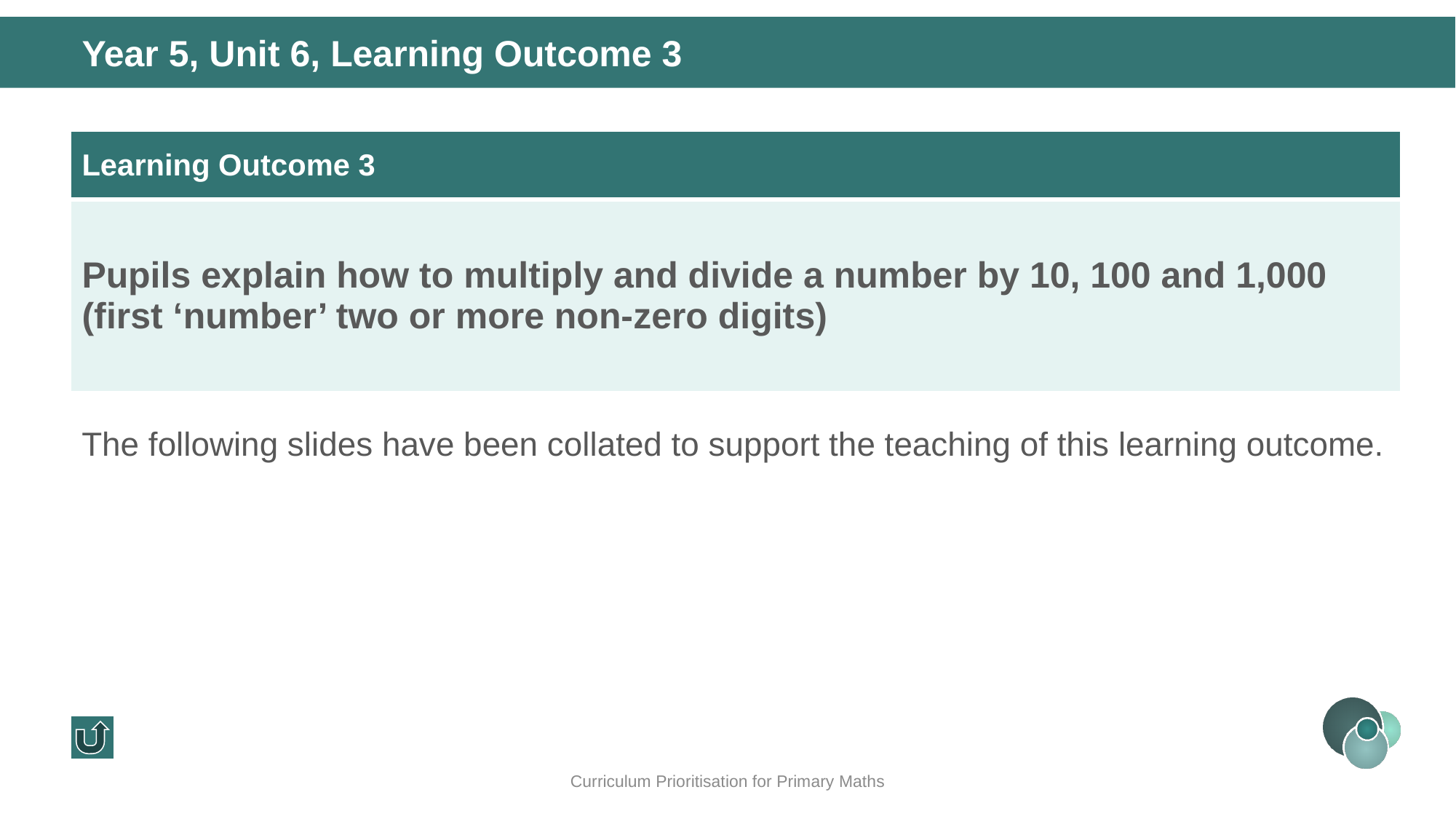

Year 5, Unit 6, Learning Outcome 3
| Learning Outcome 3 |
| --- |
| Pupils explain how to multiply and divide a number by 10, 100 and 1,000 (first ‘number’ two or more non-zero digits) |
The following slides have been collated to support the teaching of this learning outcome.

Curriculum Prioritisation for Primary Maths